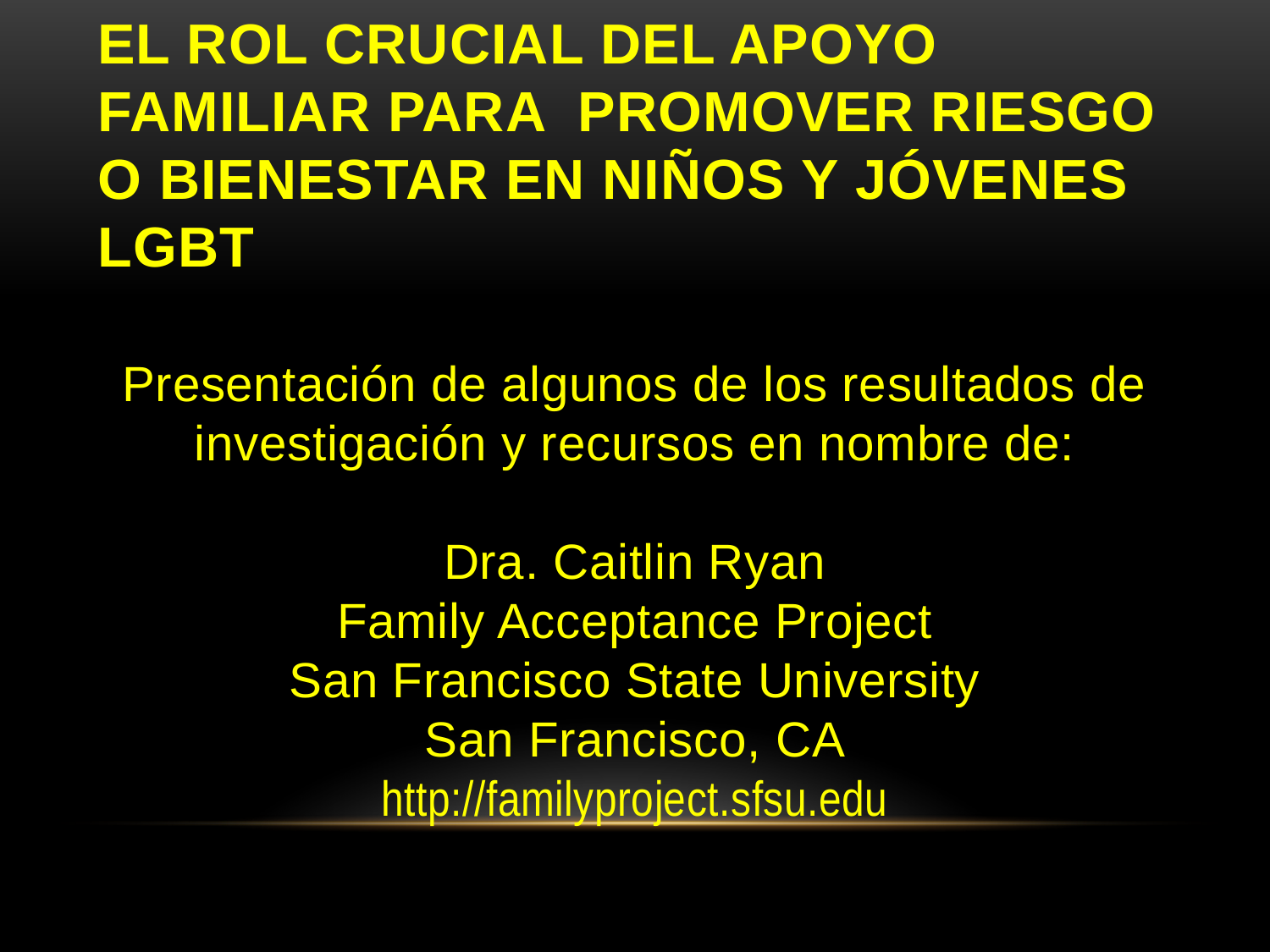

# El rol crucial del apoyo familiar para  promover riesgo o bienestar en niños y jóvenes lgbt
Presentación de algunos de los resultados de investigación y recursos en nombre de:

Dra. Caitlin Ryan
Family Acceptance Project
San Francisco State University
San Francisco, CA
http://familyproject.sfsu.edu